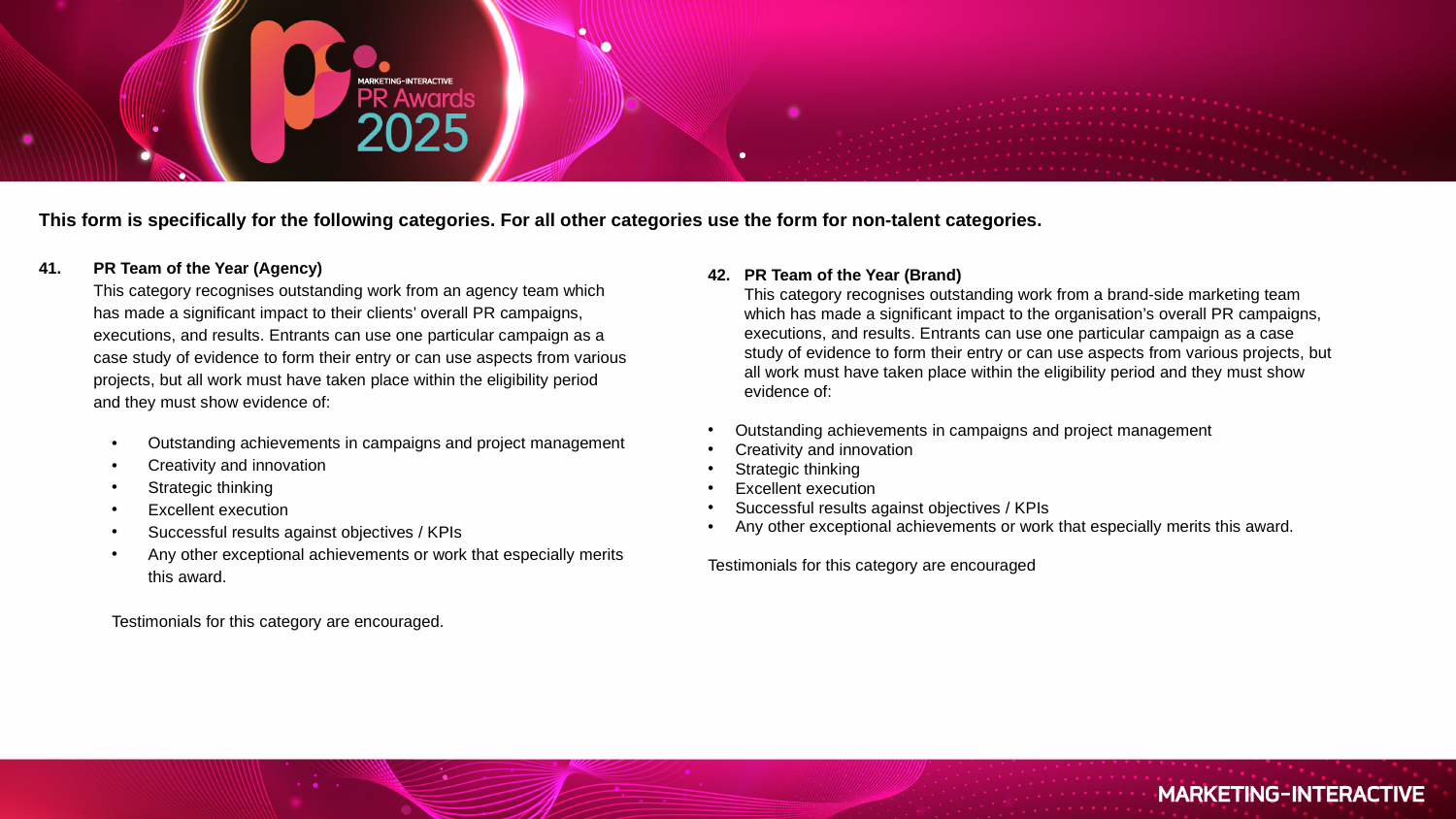

This form is specifically for the following categories. For all other categories use the form for non-talent categories.
PR Team of the Year (Agency)
This category recognises outstanding work from an agency team which has made a significant impact to their clients’ overall PR campaigns, executions, and results. Entrants can use one particular campaign as a case study of evidence to form their entry or can use aspects from various projects, but all work must have taken place within the eligibility period and they must show evidence of:
Outstanding achievements in campaigns and project management
Creativity and innovation
Strategic thinking
Excellent execution
Successful results against objectives / KPIs
Any other exceptional achievements or work that especially merits this award.

Testimonials for this category are encouraged.
PR Team of the Year (Brand)
This category recognises outstanding work from a brand-side marketing team which has made a significant impact to the organisation’s overall PR campaigns, executions, and results. Entrants can use one particular campaign as a case study of evidence to form their entry or can use aspects from various projects, but all work must have taken place within the eligibility period and they must show evidence of:
Outstanding achievements in campaigns and project management
Creativity and innovation
Strategic thinking
Excellent execution
Successful results against objectives / KPIs
Any other exceptional achievements or work that especially merits this award.
Testimonials for this category are encouraged